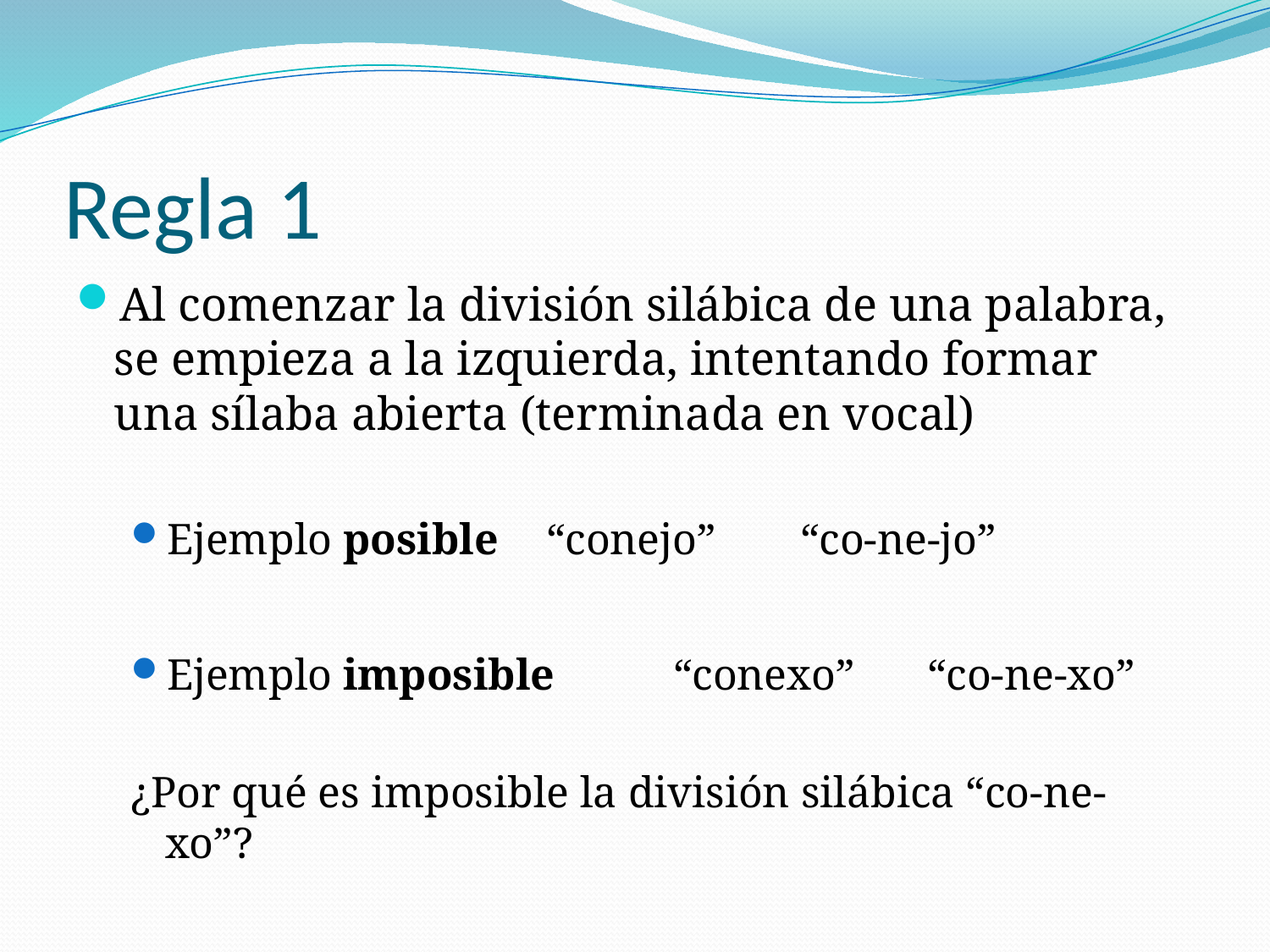

# Regla 1
Al comenzar la división silábica de una palabra, se empieza a la izquierda, intentando formar una sílaba abierta (terminada en vocal)

Ejemplo posible 	“conejo” 	“co-ne-jo”

Ejemplo imposible 	“conexo” 	“co-ne-xo”

¿Por qué es imposible la división silábica “co-ne-xo”?